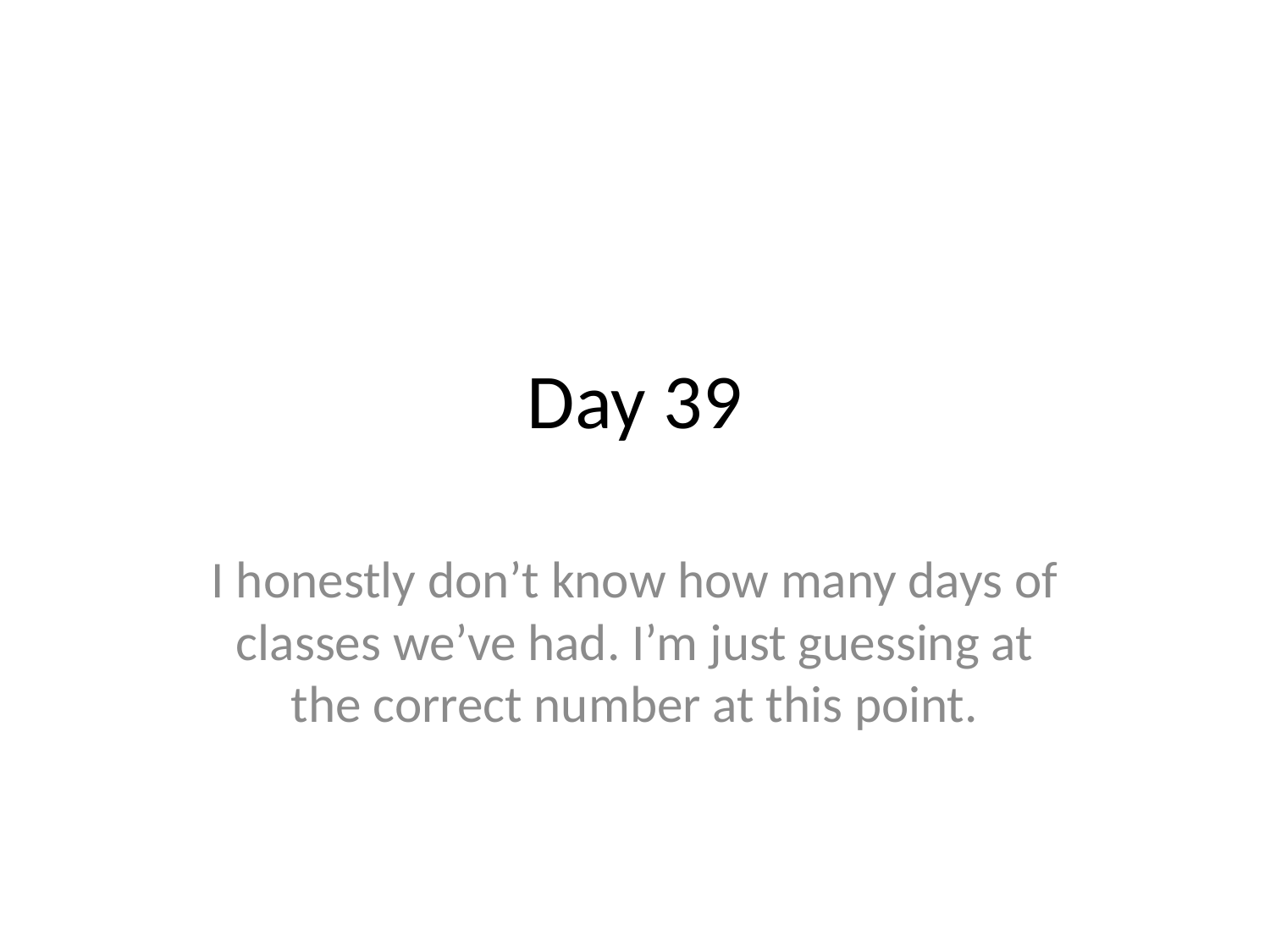

# Day 39
I honestly don’t know how many days of classes we’ve had. I’m just guessing at the correct number at this point.